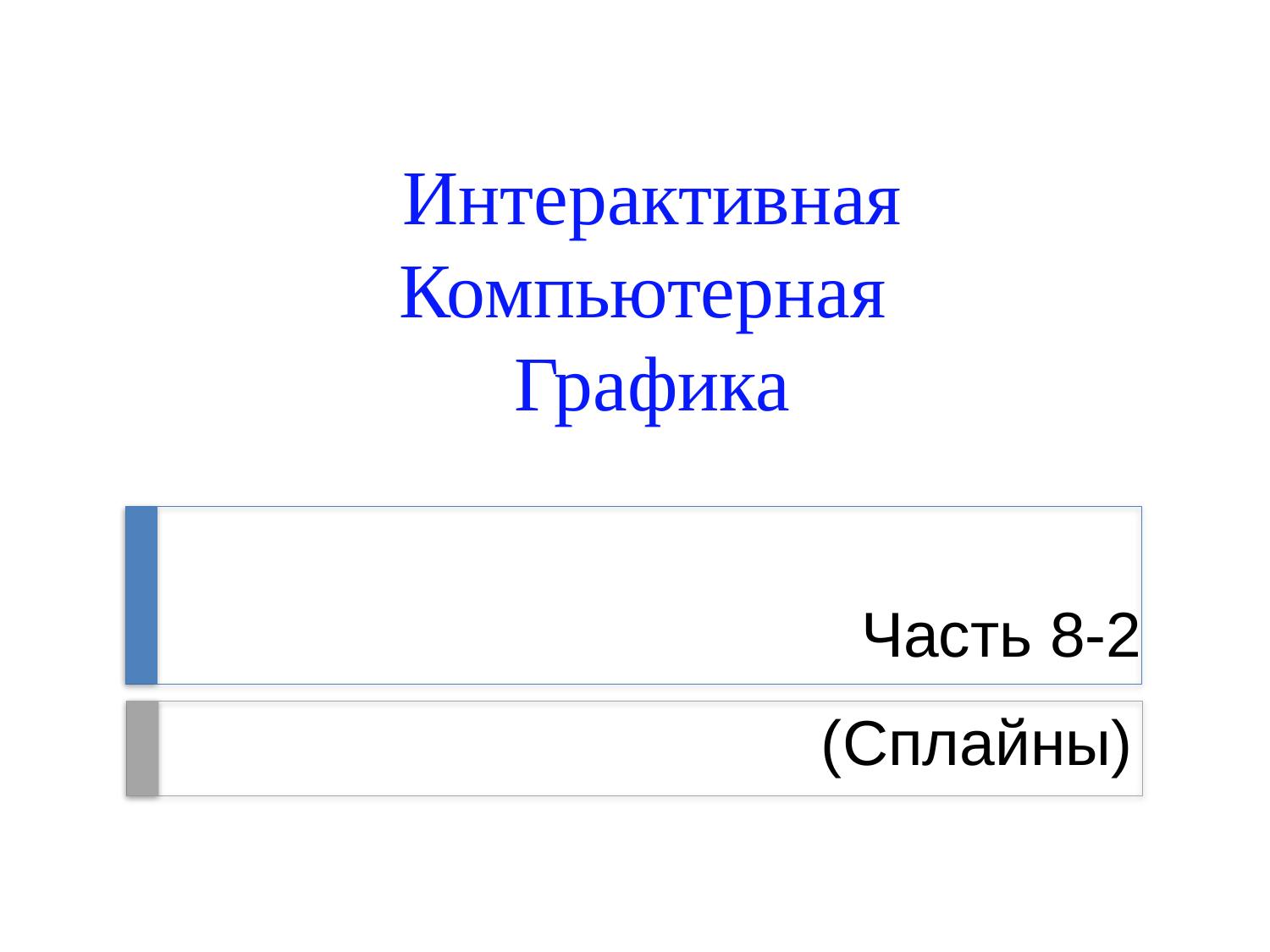

Интерактивная
Компьютерная
Графика
Часть 8-2
# (Сплайны)